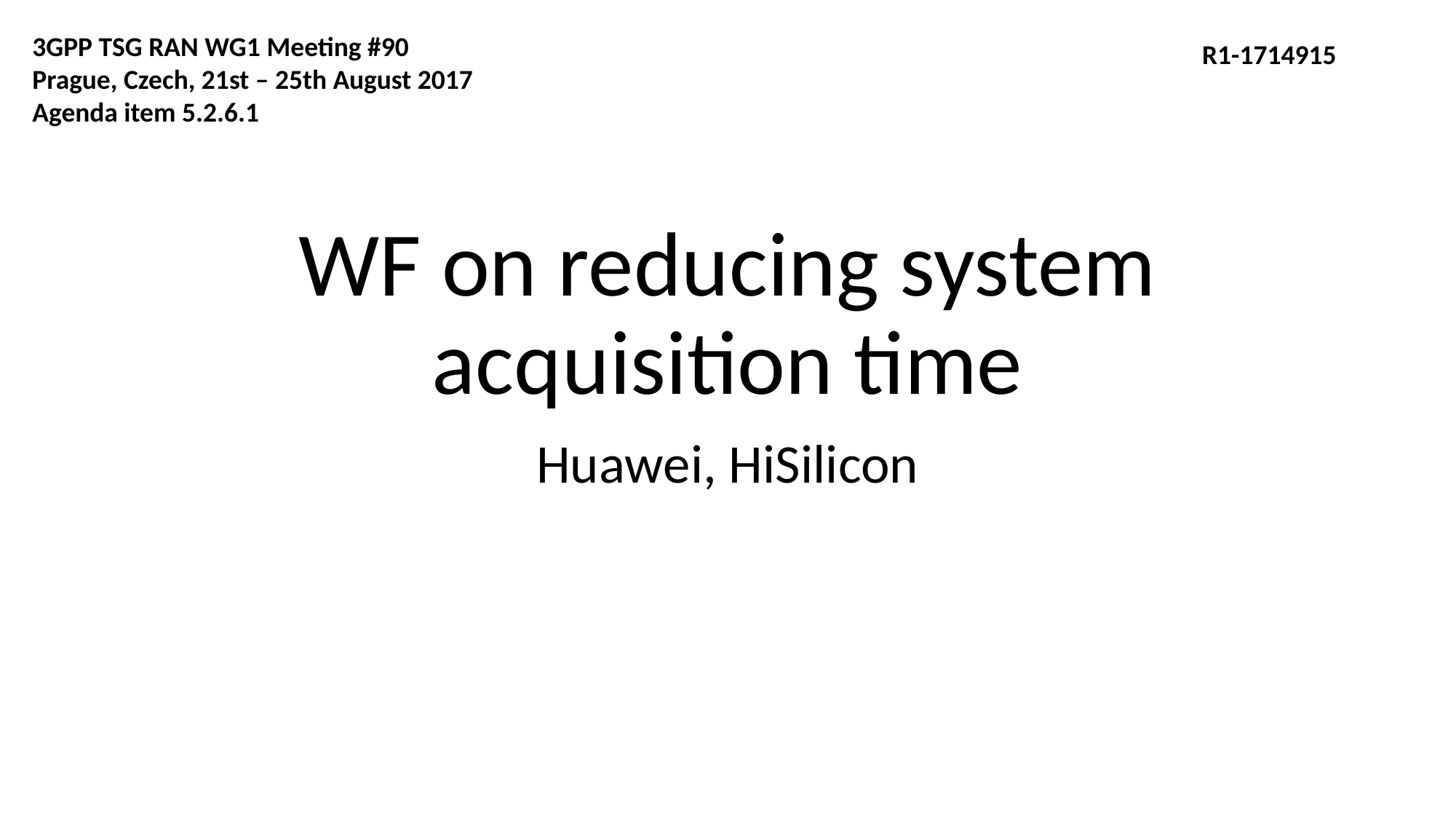

3GPP TSG RAN WG1 Meeting #90
Prague, Czech, 21st – 25th August 2017
Agenda item 5.2.6.1
R1-1714915
# WF on reducing system acquisition time
Huawei, HiSilicon